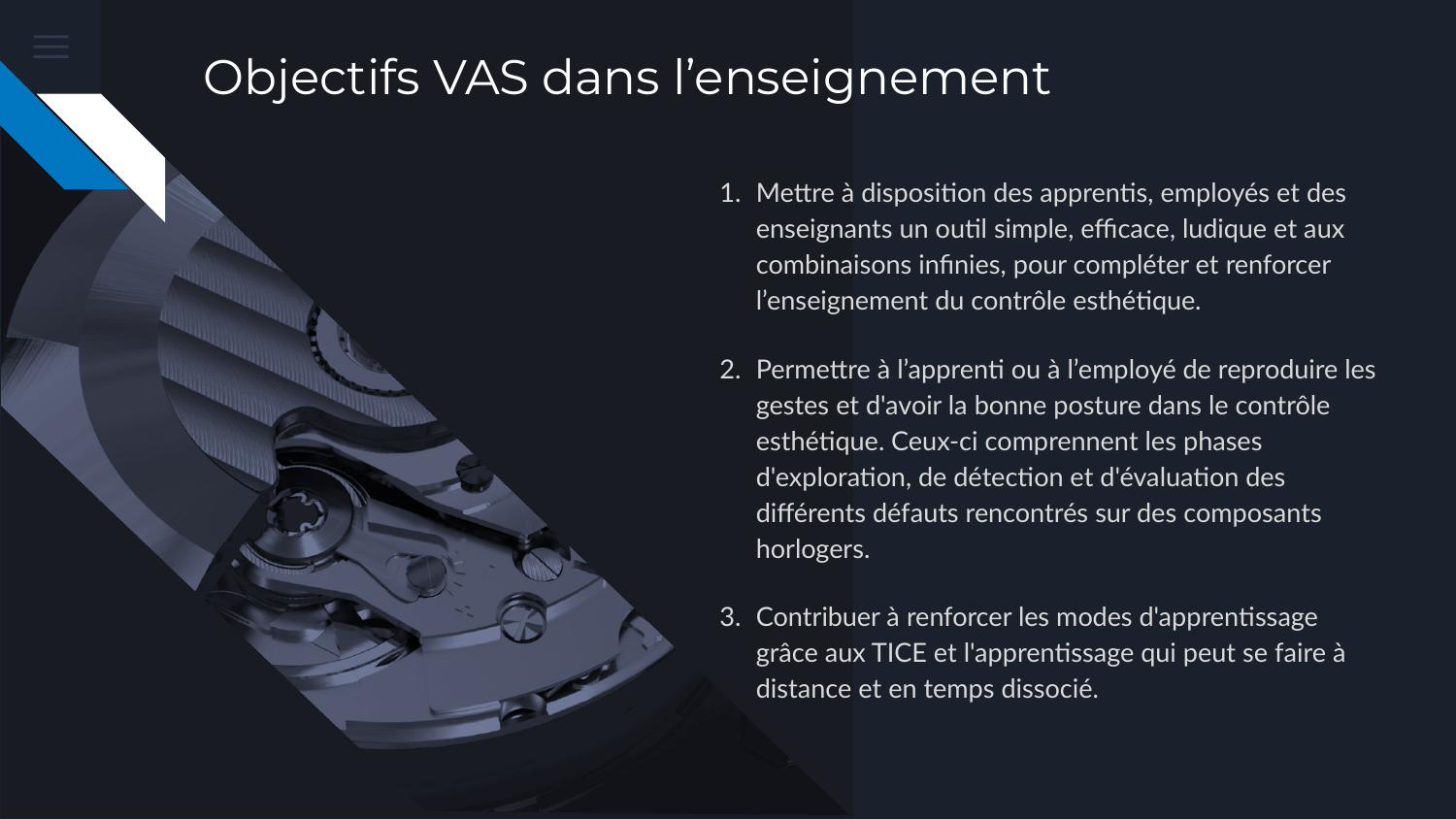

# Objectifs VAS dans l’enseignement
Mettre à disposition des apprentis, employés et des enseignants un outil simple, efficace, ludique et aux combinaisons infinies, pour compléter et renforcer l’enseignement du contrôle esthétique.
Permettre à l’apprenti ou à l’employé de reproduire les gestes et d'avoir la bonne posture dans le contrôle esthétique. Ceux-ci comprennent les phases d'exploration, de détection et d'évaluation des différents défauts rencontrés sur des composants horlogers.
Contribuer à renforcer les modes d'apprentissage grâce aux TICE et l'apprentissage qui peut se faire à distance et en temps dissocié.